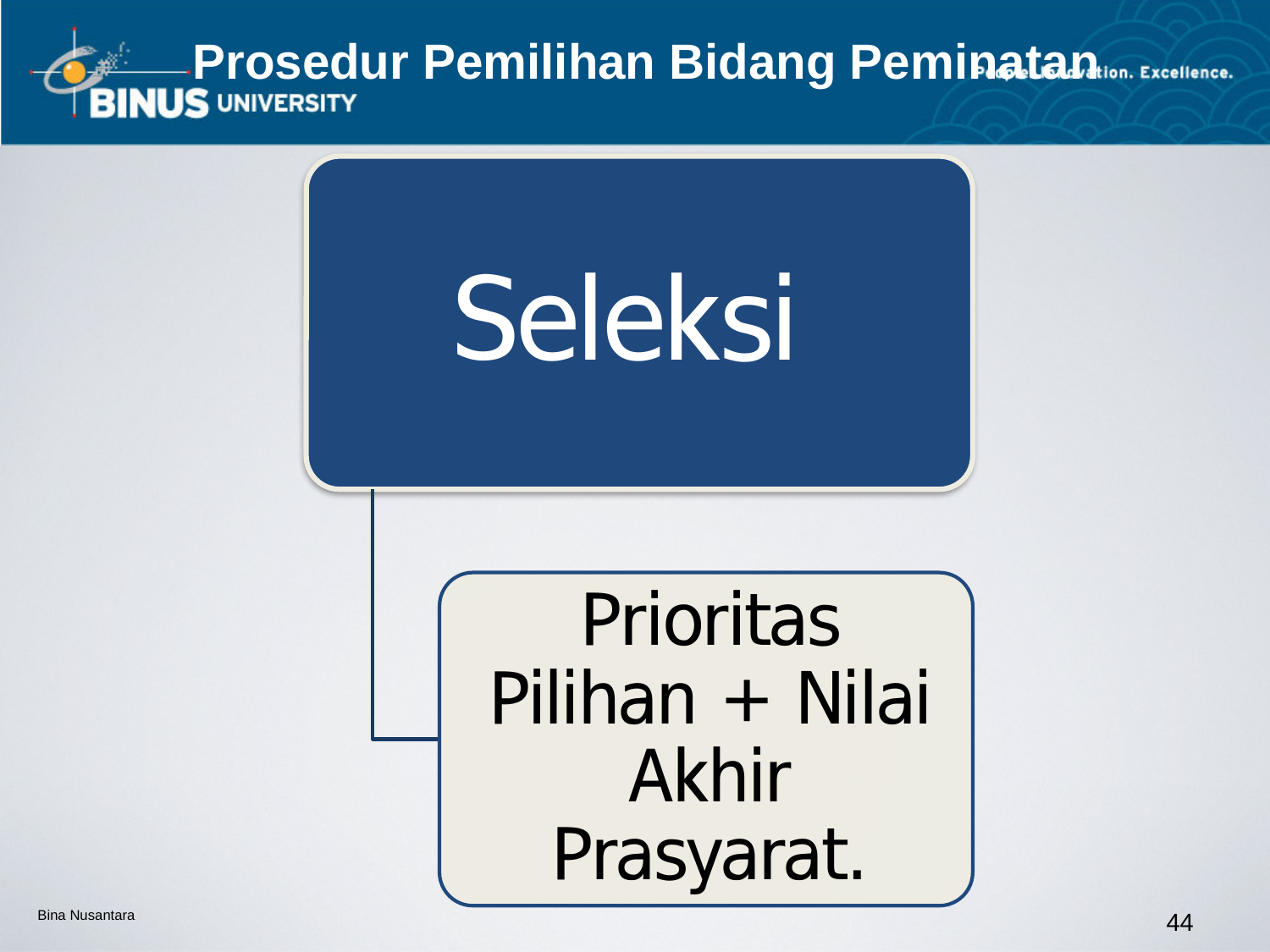

Prosedur Pemilihan Bidang Peminatan
Seleksi
Prioritas Pilihan + Nilai Akhir Prasyarat.
Bina Nusantara
44